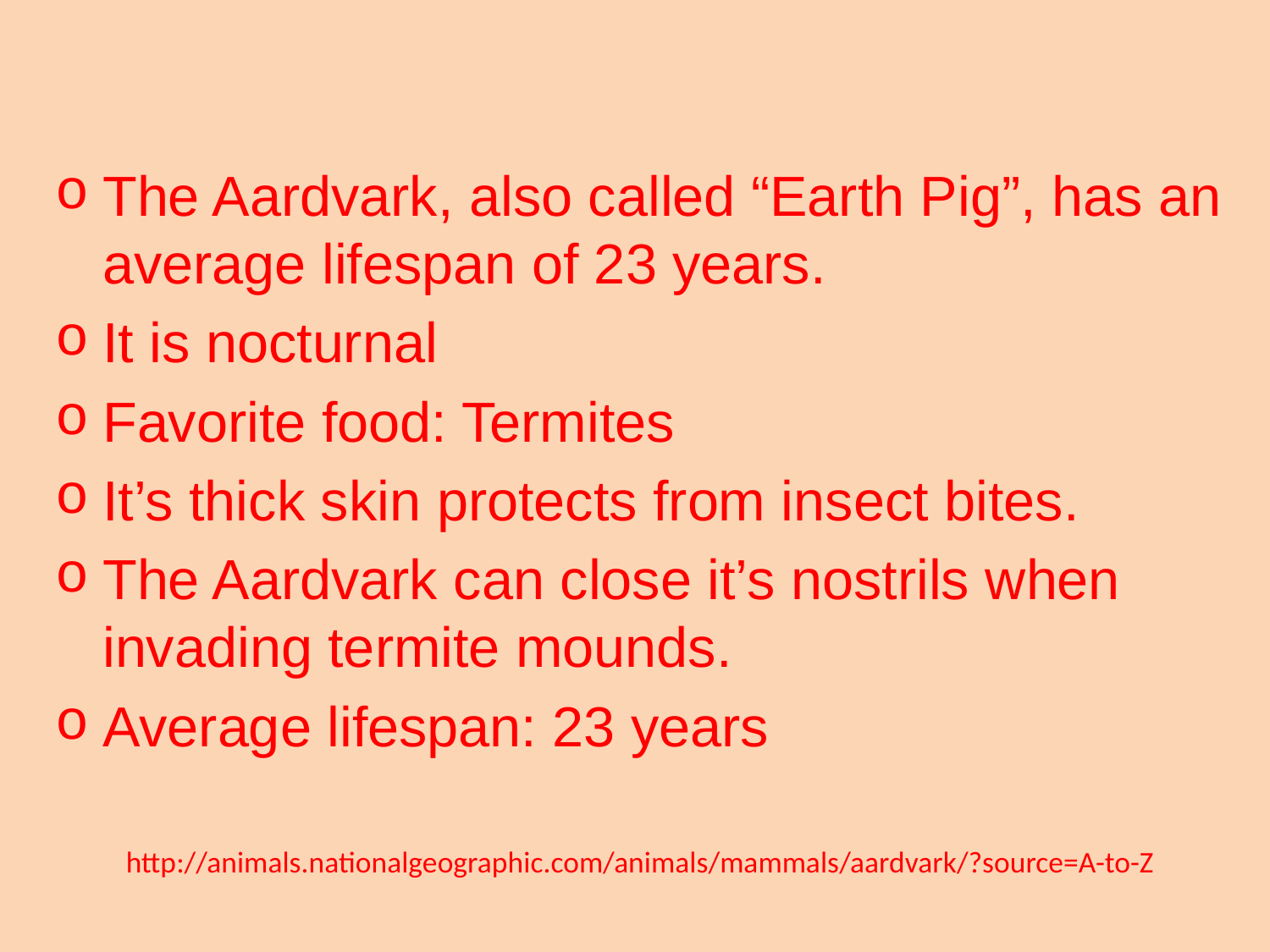

The Aardvark, also called “Earth Pig”, has an average lifespan of 23 years.
It is nocturnal
Favorite food: Termites
It’s thick skin protects from insect bites.
The Aardvark can close it’s nostrils when invading termite mounds.
Average lifespan: 23 years

http://animals.nationalgeographic.com/animals/mammals/aardvark/?source=A-to-Z